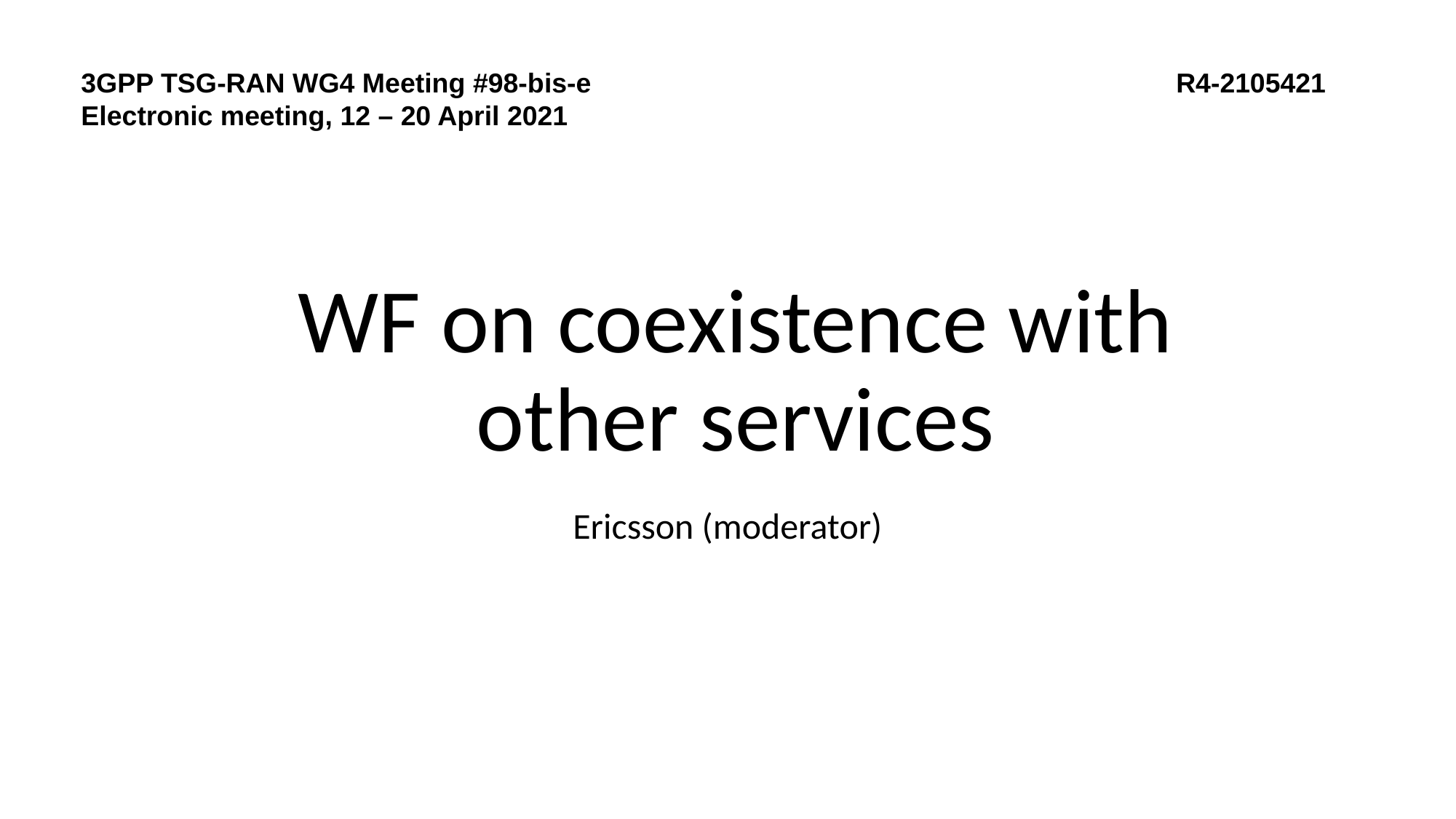

3GPP TSG-RAN WG4 Meeting #98-bis-e
Electronic meeting, 12 – 20 April 2021
R4-2105421
# WF on coexistence with other services
Ericsson (moderator)